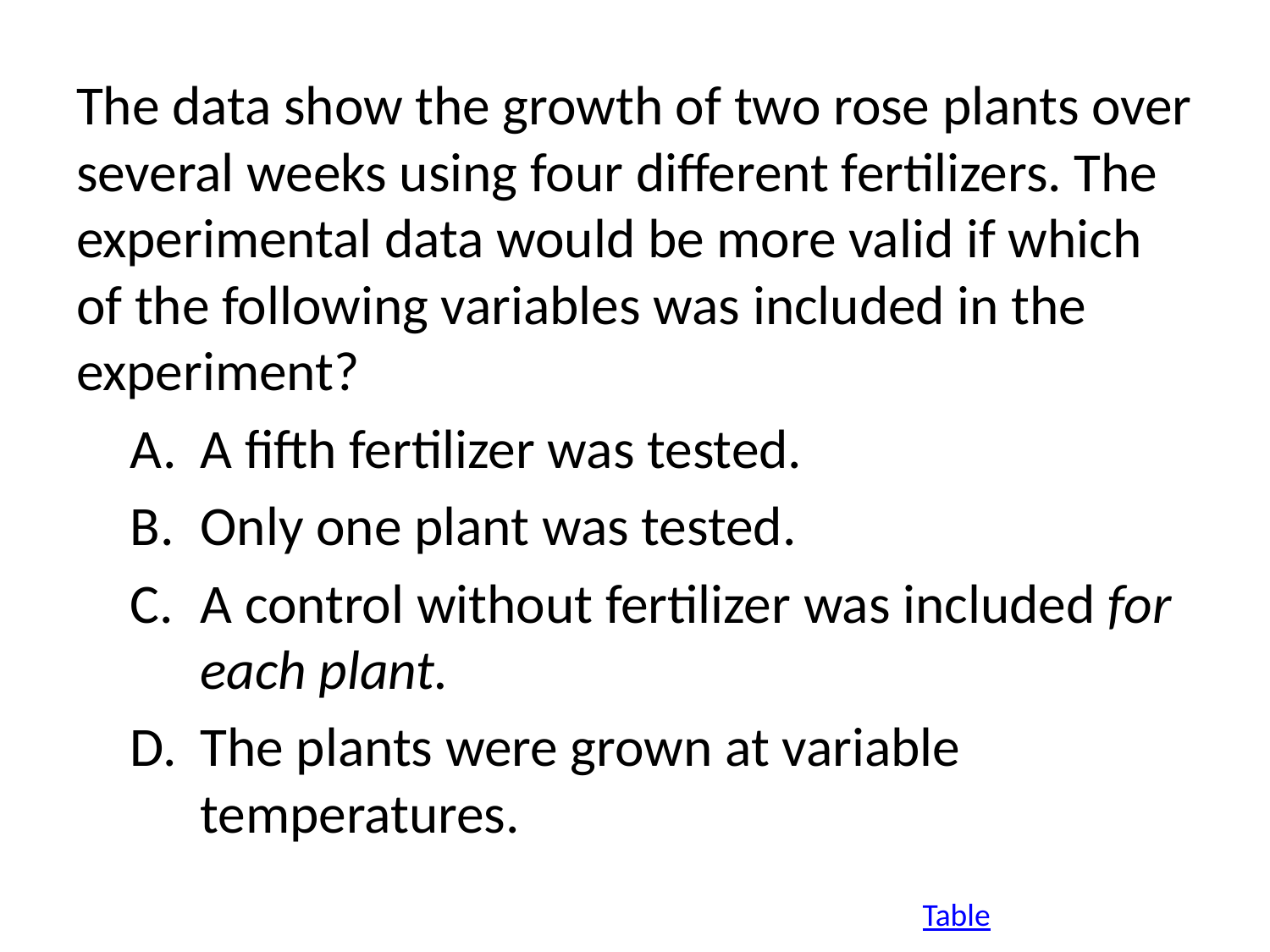

The data show the growth of two rose plants over several weeks using four different fertilizers. The experimental data would be more valid if which of the following variables was included in the experiment?
A fifth fertilizer was tested.
Only one plant was tested.
A control without fertilizer was included for each plant.
The plants were grown at variable temperatures.
Table